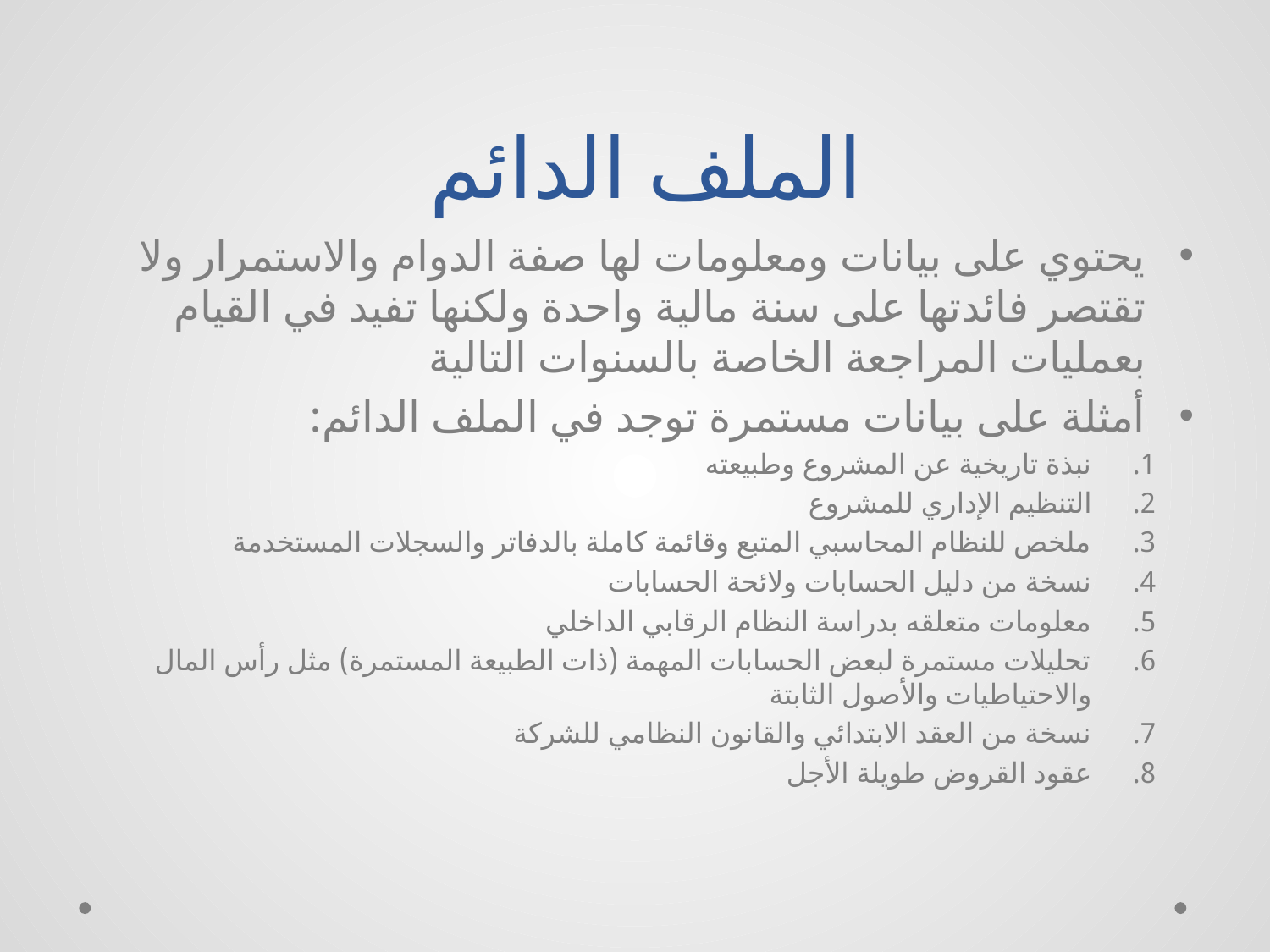

# الملف الدائم
يحتوي على بيانات ومعلومات لها صفة الدوام والاستمرار ولا تقتصر فائدتها على سنة مالية واحدة ولكنها تفيد في القيام بعمليات المراجعة الخاصة بالسنوات التالية
أمثلة على بيانات مستمرة توجد في الملف الدائم:
نبذة تاريخية عن المشروع وطبيعته
التنظيم الإداري للمشروع
ملخص للنظام المحاسبي المتبع وقائمة كاملة بالدفاتر والسجلات المستخدمة
نسخة من دليل الحسابات ولائحة الحسابات
معلومات متعلقه بدراسة النظام الرقابي الداخلي
تحليلات مستمرة لبعض الحسابات المهمة (ذات الطبيعة المستمرة) مثل رأس المال والاحتياطيات والأصول الثابتة
نسخة من العقد الابتدائي والقانون النظامي للشركة
عقود القروض طويلة الأجل